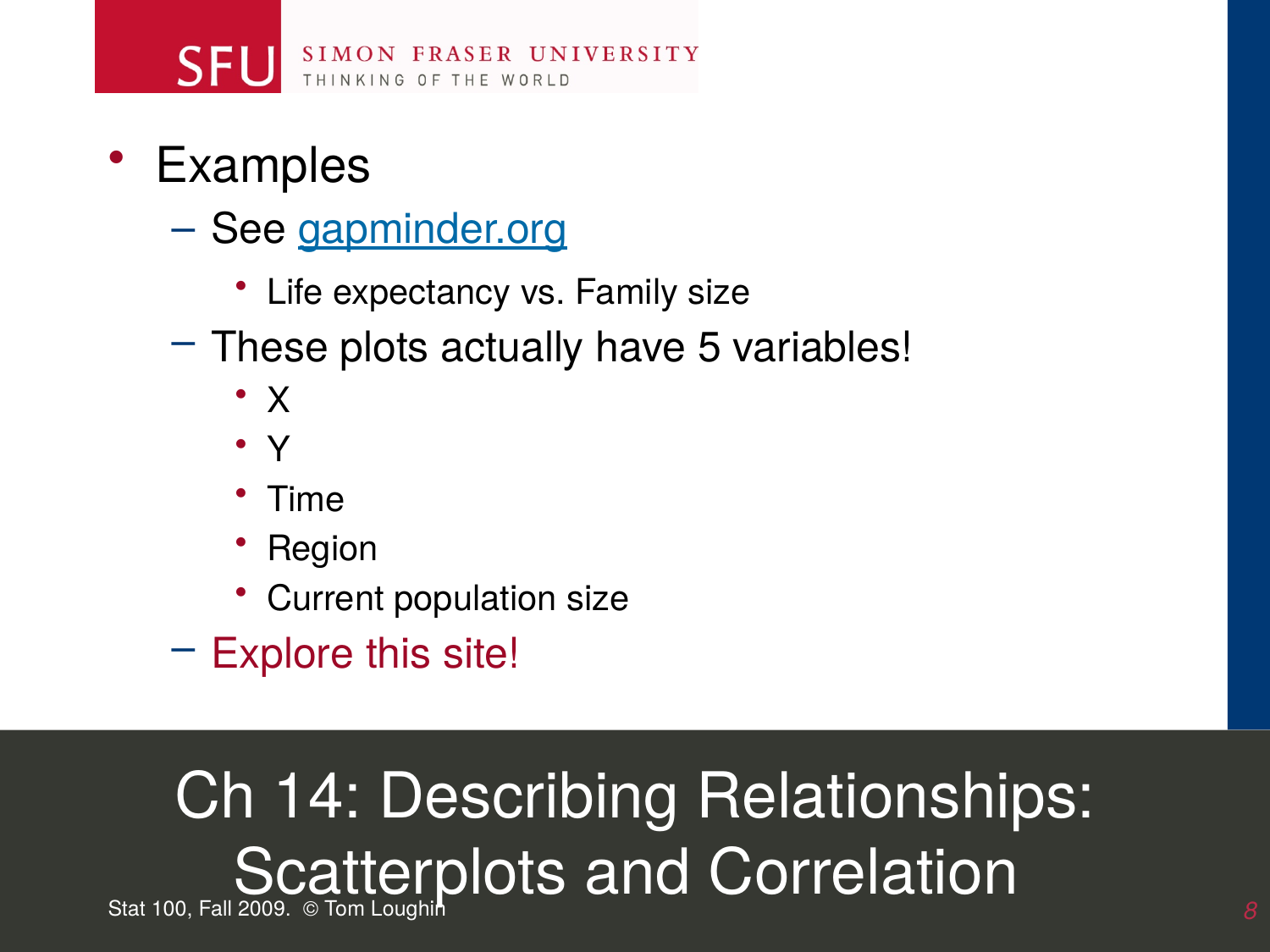

Examples
See gapminder.org
Life expectancy vs. Family size
These plots actually have 5 variables!
X
Y
Time
Region
Current population size
Explore this site!
# Ch 14: Describing Relationships: Scatterplots and Correlation
Stat 100, Fall 2009.  © Tom Loughin
8